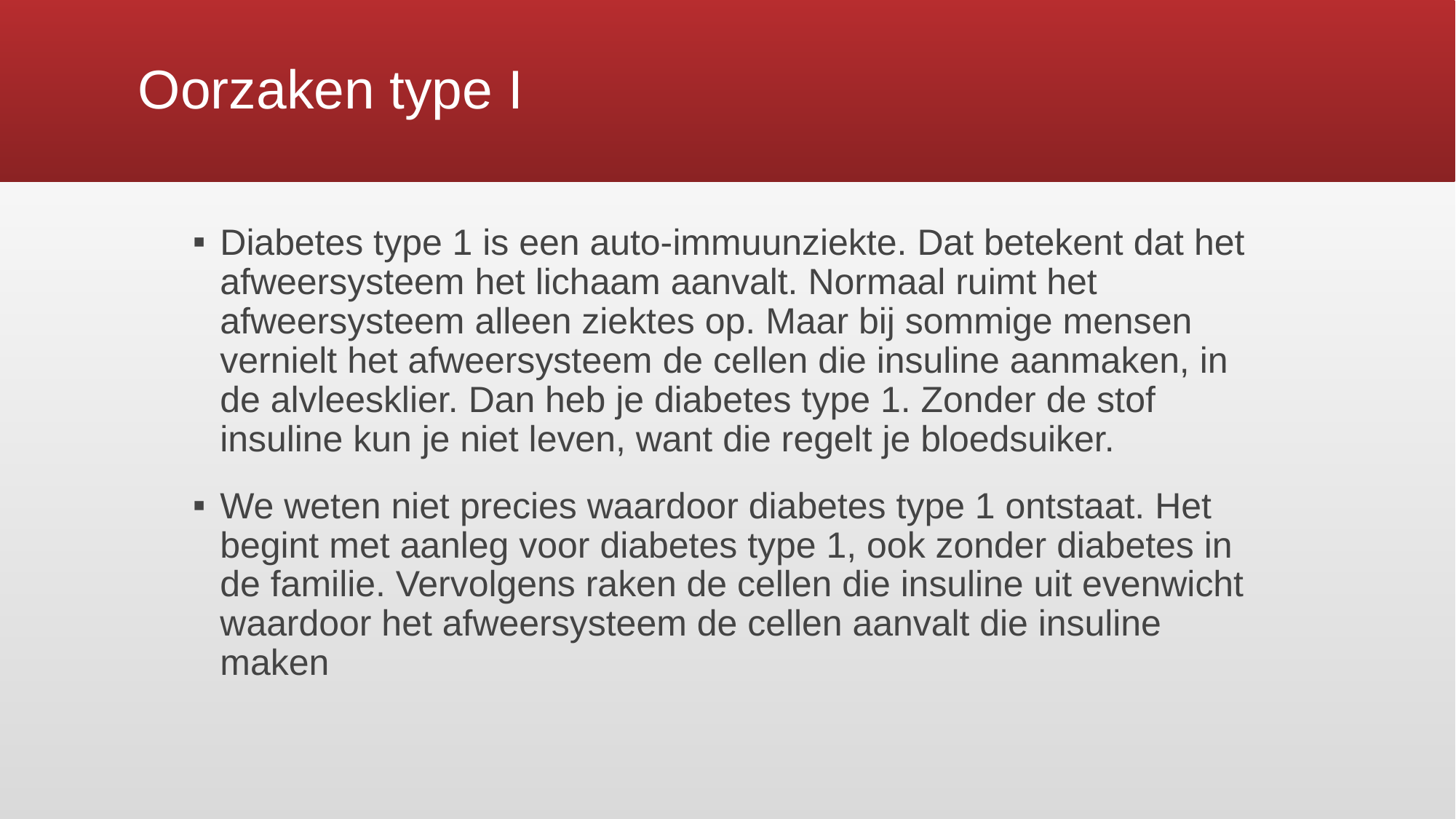

# Oorzaken type I
Diabetes type 1 is een auto-immuunziekte. Dat betekent dat het afweersysteem het lichaam aanvalt. Normaal ruimt het afweersysteem alleen ziektes op. Maar bij sommige mensen vernielt het afweersysteem de cellen die insuline aanmaken, in de alvleesklier. Dan heb je diabetes type 1. Zonder de stof insuline kun je niet leven, want die regelt je bloedsuiker.
We weten niet precies waardoor diabetes type 1 ontstaat. Het begint met aanleg voor diabetes type 1, ook zonder diabetes in de familie. Vervolgens raken de cellen die insuline uit evenwicht waardoor het afweersysteem de cellen aanvalt die insuline maken